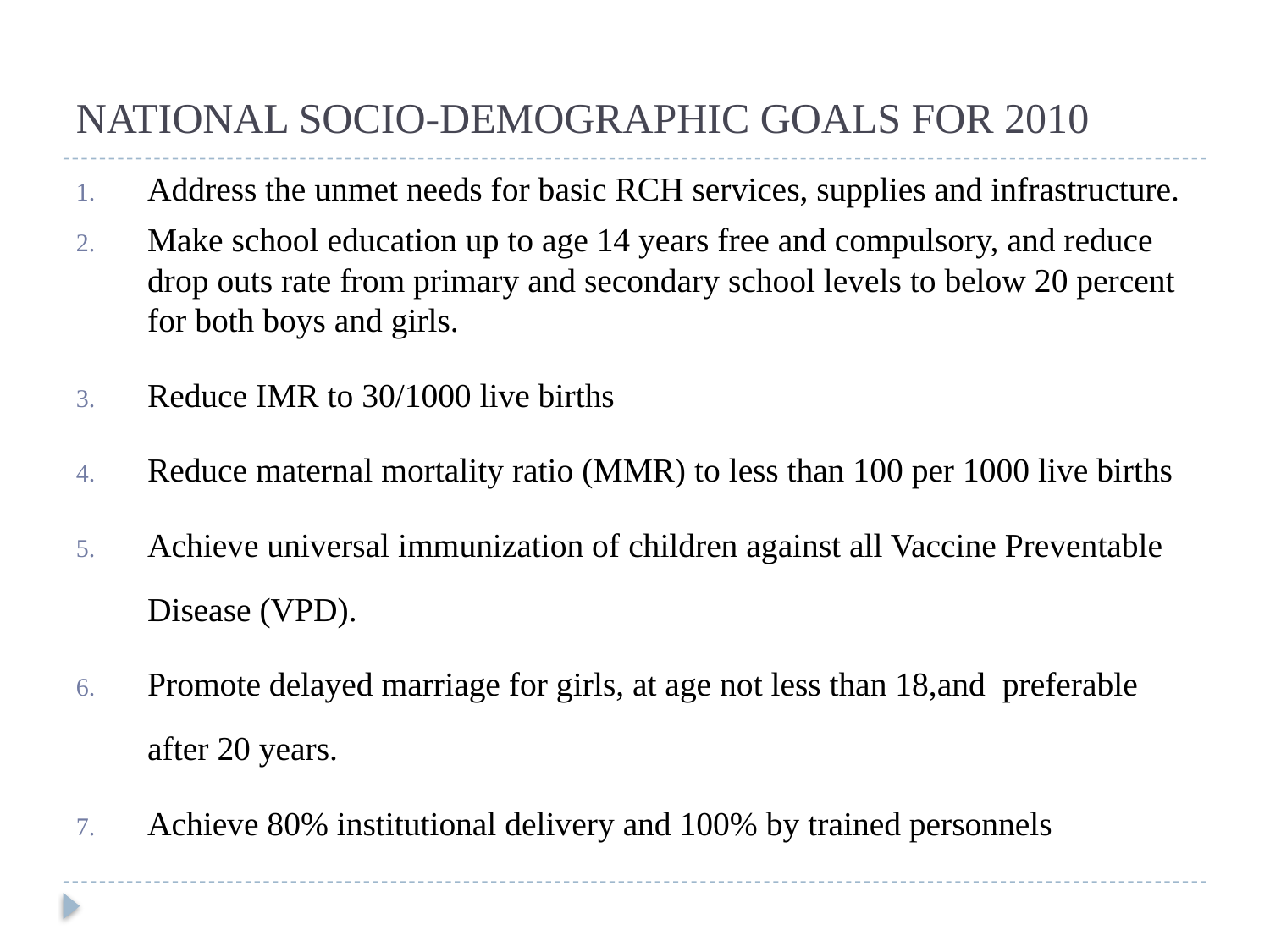

# NATIONAL SOCIO-DEMOGRAPHIC GOALS FOR 2010
Address the unmet needs for basic RCH services, supplies and infrastructure.
Make school education up to age 14 years free and compulsory, and reduce drop outs rate from primary and secondary school levels to below 20 percent for both boys and girls.
Reduce IMR to 30/1000 live births
Reduce maternal mortality ratio (MMR) to less than 100 per 1000 live births
Achieve universal immunization of children against all Vaccine Preventable Disease (VPD).
Promote delayed marriage for girls, at age not less than 18,and  preferable after 20 years.
Achieve 80% institutional delivery and 100% by trained personnels